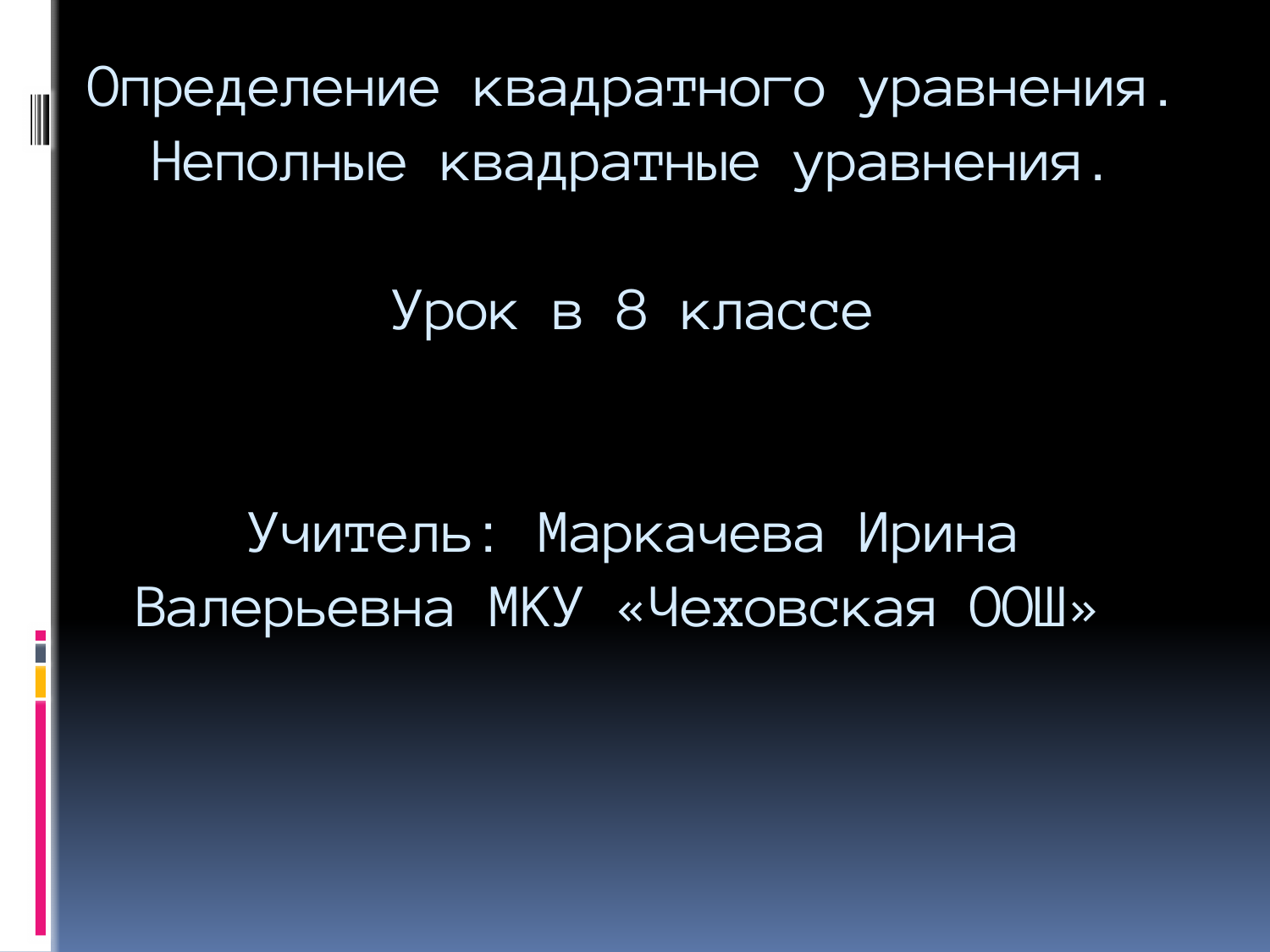

# Определение квадратного уравнения. Неполные квадратные уравнения. Урок в 8 классе Учитель: Маркачева Ирина Валерьевна МКУ «Чеховская ООШ»